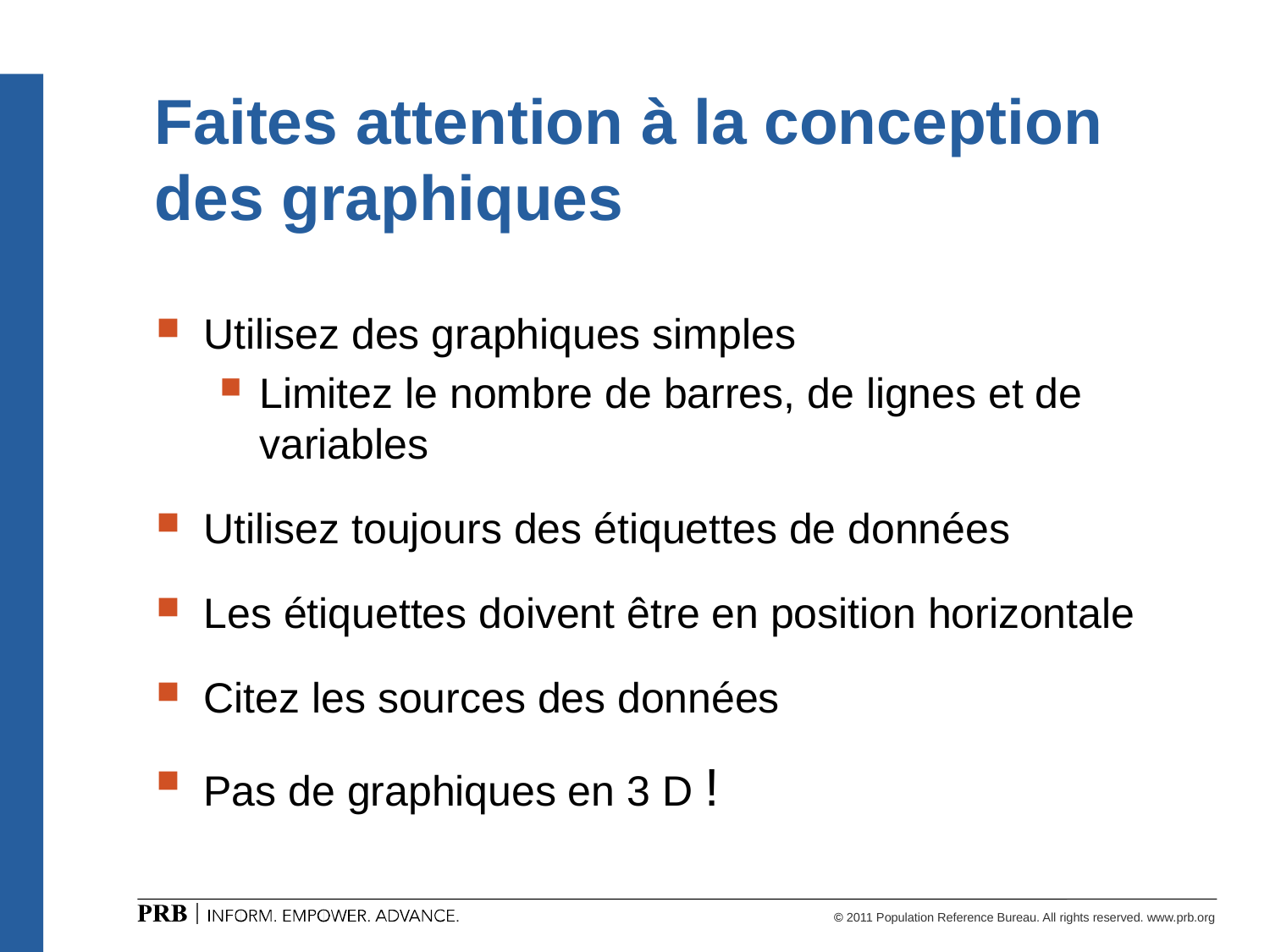

# Faites attention à la conception des graphiques
Utilisez des graphiques simples
Limitez le nombre de barres, de lignes et de variables
Utilisez toujours des étiquettes de données
Les étiquettes doivent être en position horizontale
Citez les sources des données
Pas de graphiques en 3 D !